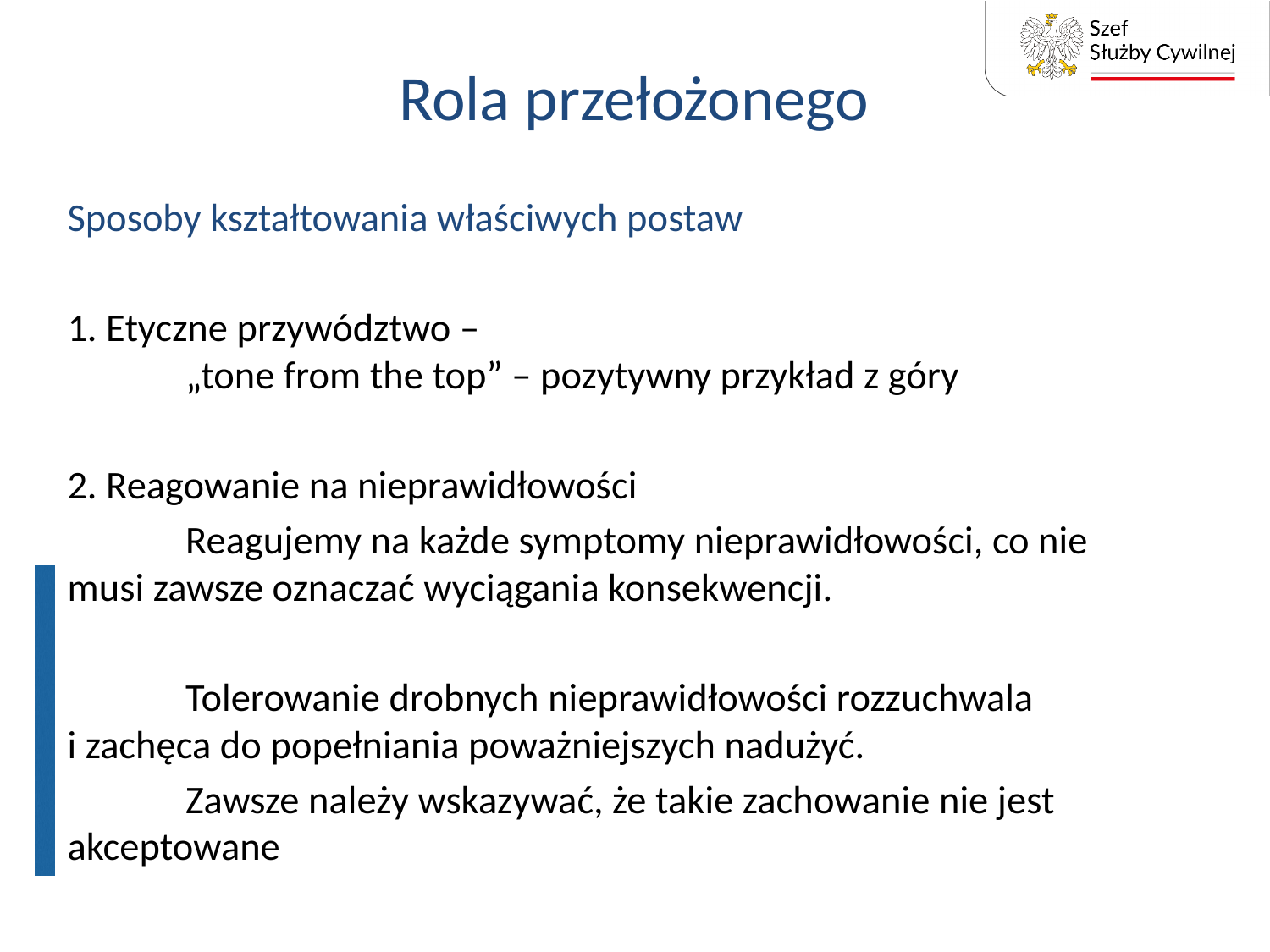

# Rola przełożonego
Sposoby kształtowania właściwych postaw

1. Etyczne przywództwo –
	„tone from the top” – pozytywny przykład z góry

2. Reagowanie na nieprawidłowości
	Reagujemy na każde symptomy nieprawidłowości, co nie 	musi zawsze oznaczać wyciągania konsekwencji.

	Tolerowanie drobnych nieprawidłowości rozzuchwala 	i zachęca do popełniania poważniejszych nadużyć.
	Zawsze należy wskazywać, że takie zachowanie nie jest 	akceptowane